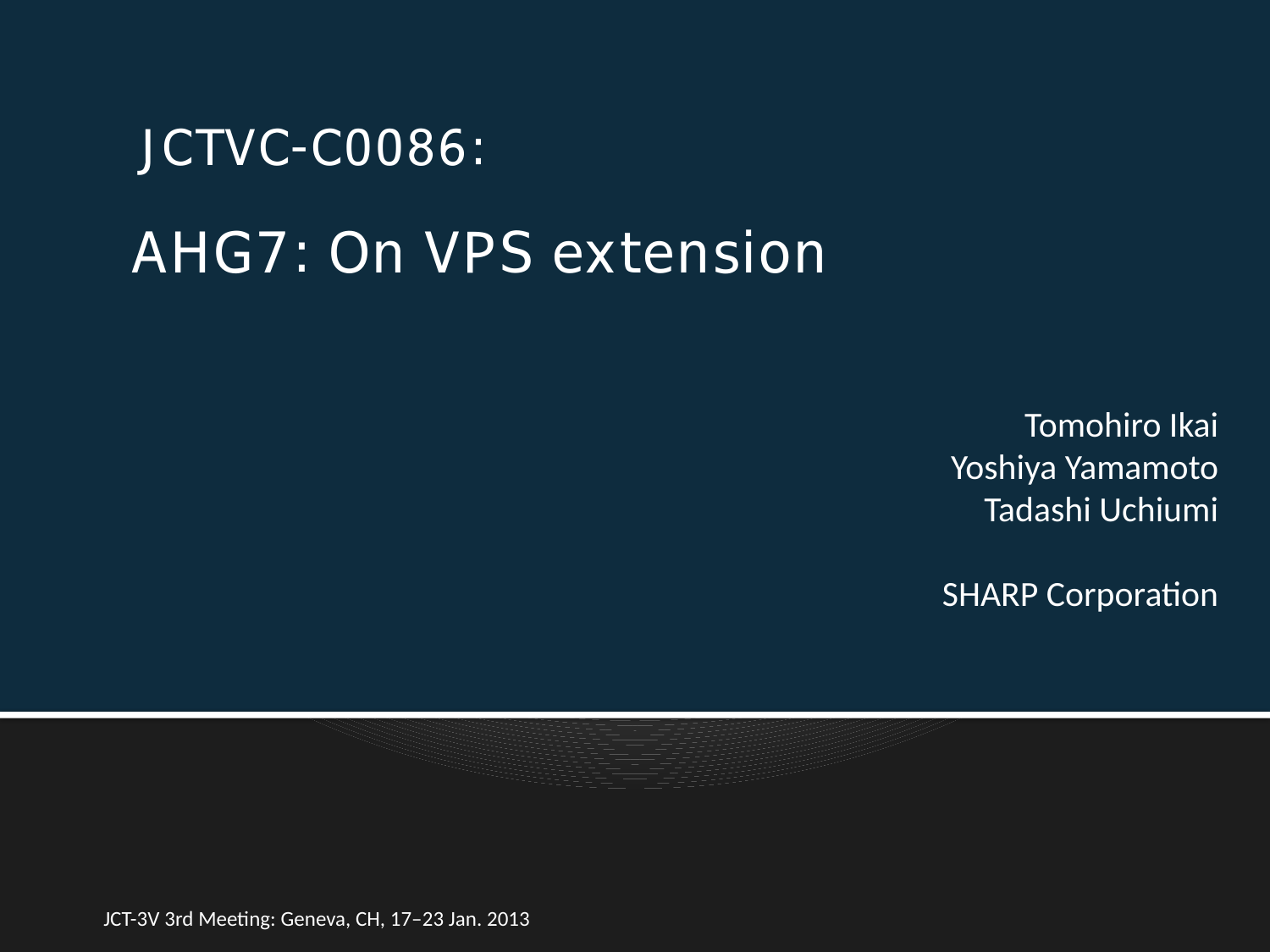

JCTVC-C0086:
# AHG7: On VPS extension

Tomohiro Ikai
Yoshiya Yamamoto
Tadashi Uchiumi

SHARP Corporation

JCT-3V 3rd Meeting: Geneva, CH, 17–23 Jan. 2013